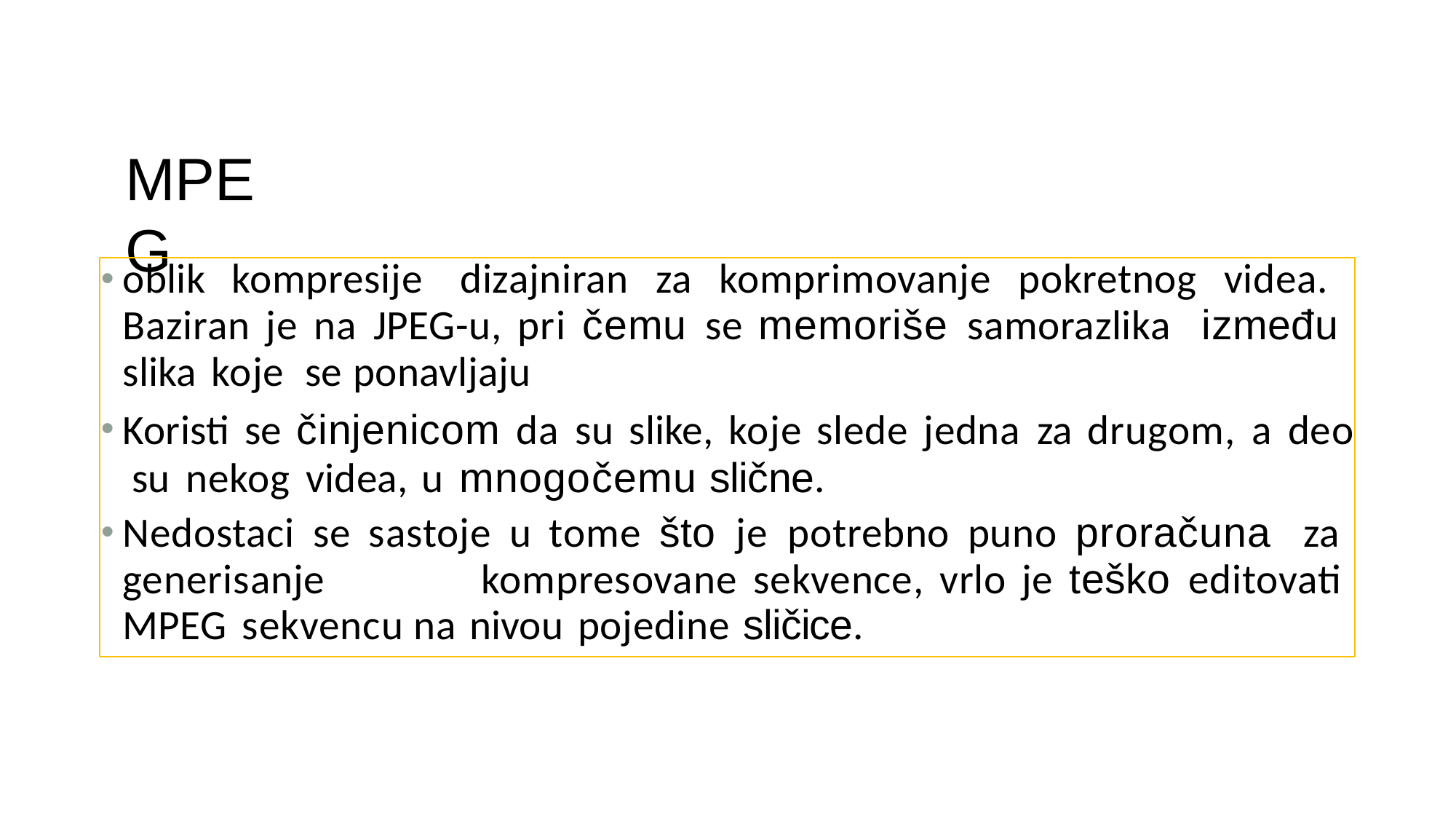

# MPEG
oblik kompresije dizajniran za komprimovanje pokretnog videa.  Baziran je na JPEG-u, pri čemu se memoriše samorazlika  između  slika koje se ponavljaju
Koristi se činjenicom da su slike, koje slede jedna za drugom, a deo  su nekog videa, u mnogočemu slične.
Nedostaci se sastoje u tome što je potrebno puno proračuna za  generisanje	kompresovane sekvence, vrlo je teško editovati  MPEG sekvencu na nivou pojedine sličice.